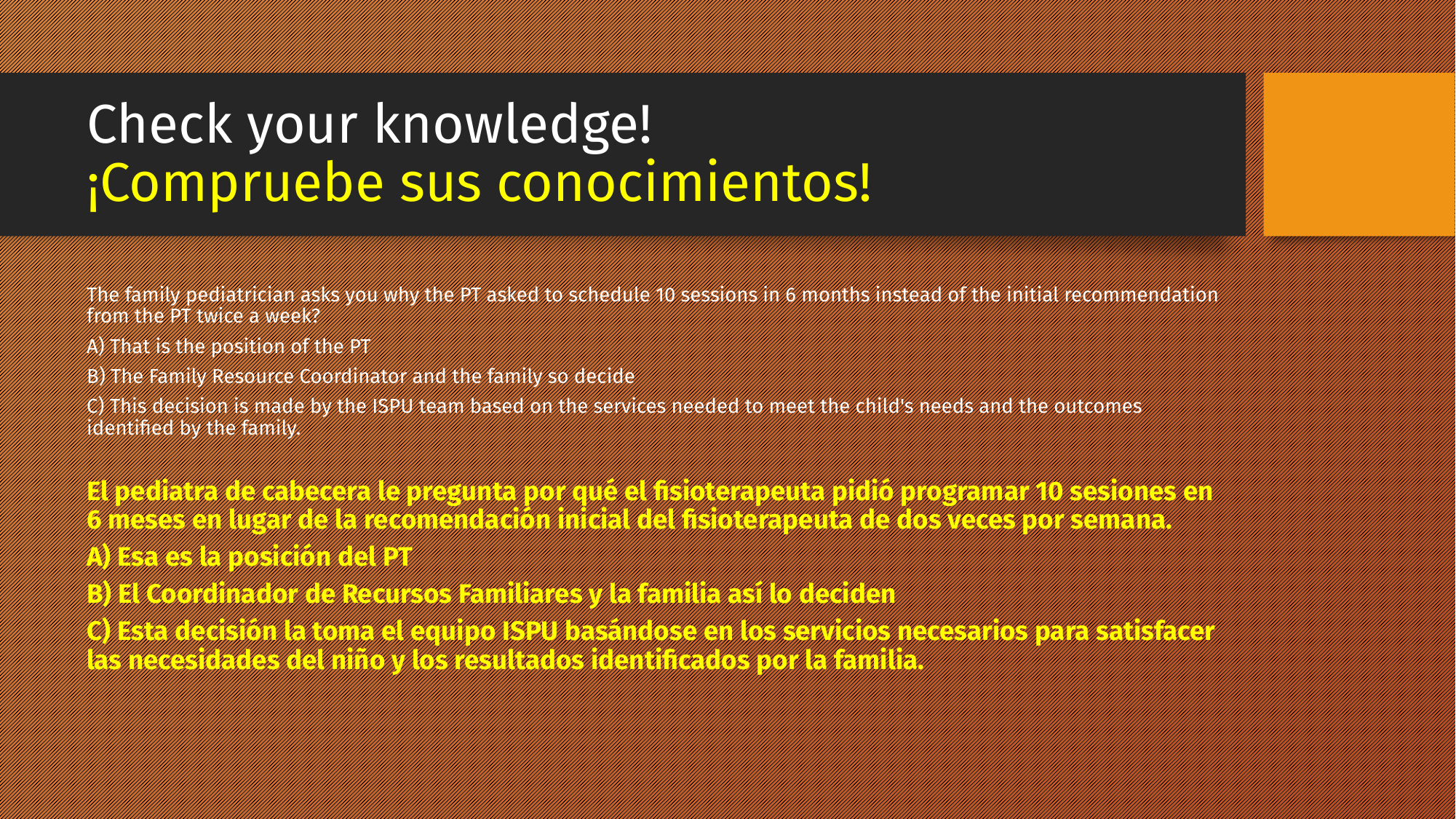

# Check your knowledge! ¡Compruebe sus conocimientos!
The family pediatrician asks you why the PT asked to schedule 10 sessions in 6 months instead of the initial recommendation from the PT twice a week?
A) That is the position of the PT
B) The Family Resource Coordinator and the family so decide
C) This decision is made by the ISPU team based on the services needed to meet the child's needs and the outcomes identified by the family.

El pediatra de cabecera le pregunta por qué el fisioterapeuta pidió programar 10 sesiones en 6 meses en lugar de la recomendación inicial del fisioterapeuta de dos veces por semana.
A) Esa es la posición del PT
B) El Coordinador de Recursos Familiares y la familia así lo deciden
C) Esta decisión la toma el equipo ISPU basándose en los servicios necesarios para satisfacer las necesidades del niño y los resultados identificados por la familia.